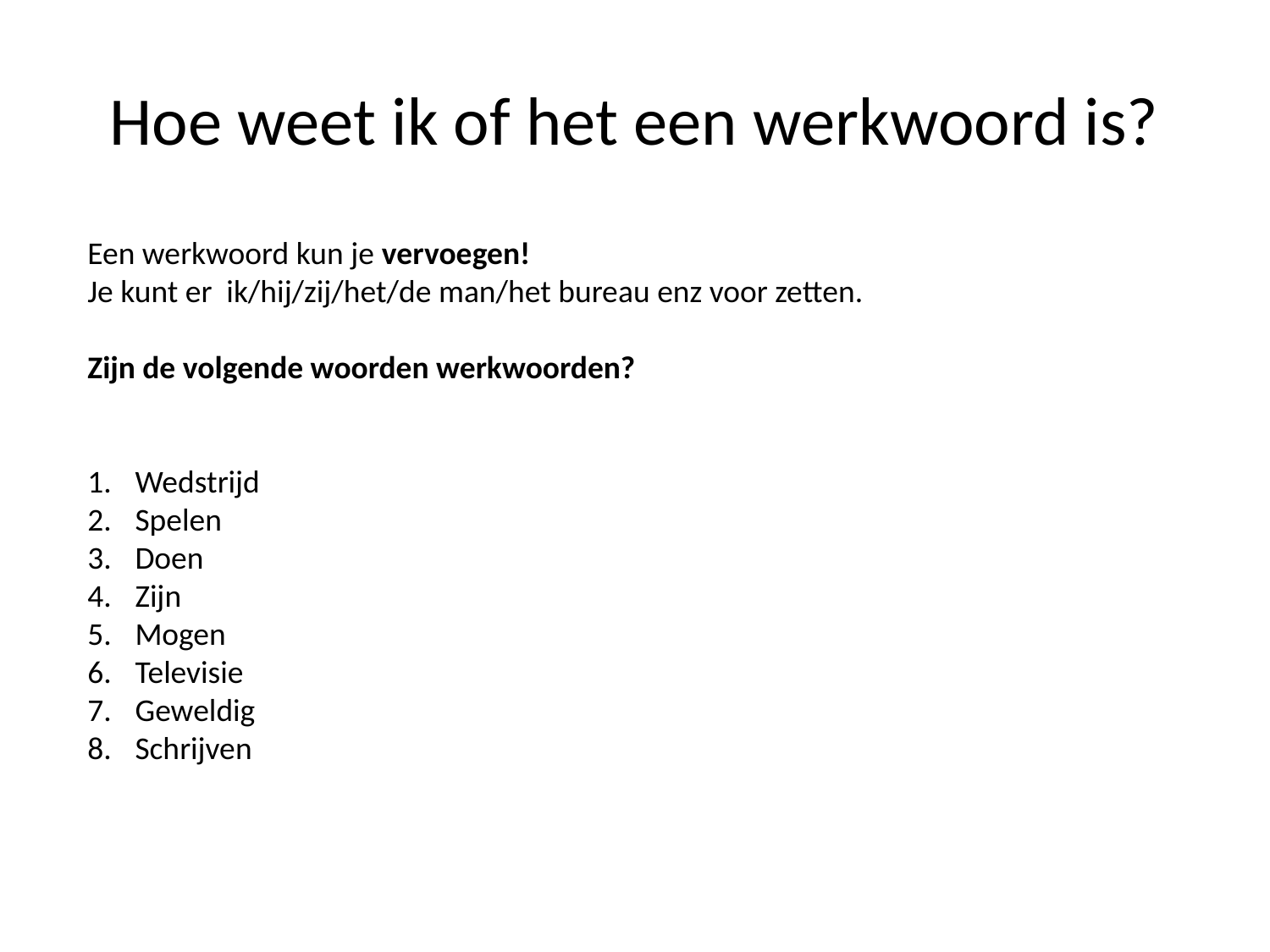

# Hoe weet ik of het een werkwoord is?
Een werkwoord kun je vervoegen!
Je kunt er  ik/hij/zij/het/de man/het bureau enz voor zetten.

Zijn de volgende woorden werkwoorden?

Wedstrijd
Spelen
Doen
Zijn
Mogen
Televisie
Geweldig
Schrijven